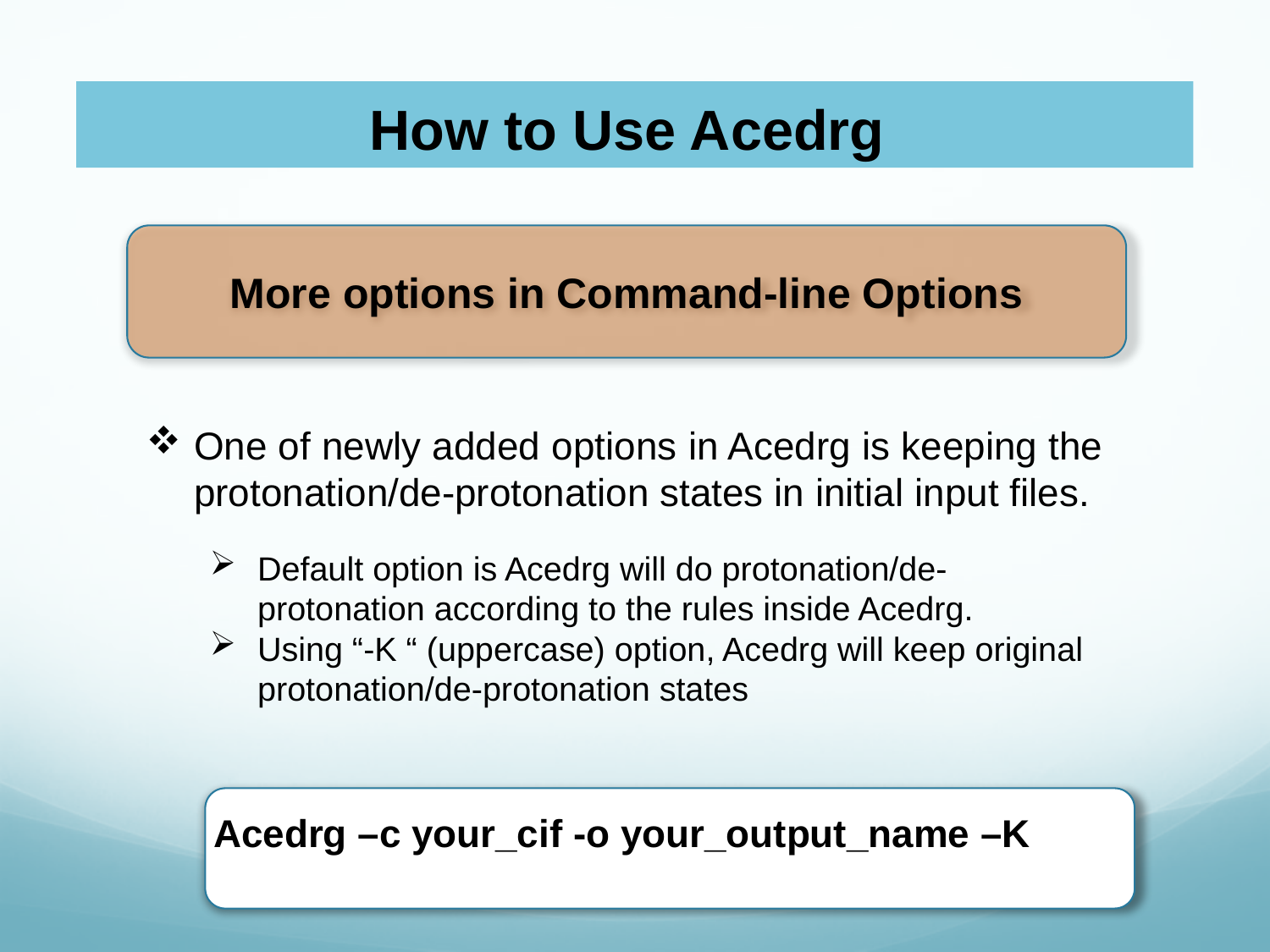

# How to Use Acedrg

More options in Command-line Options
One of newly added options in Acedrg is keeping the protonation/de-protonation states in initial input files.

Default option is Acedrg will do protonation/de-protonation according to the rules inside Acedrg.
Using “-K “ (uppercase) option, Acedrg will keep original protonation/de-protonation states

Acedrg –c your_cif -o your_output_name –K

We use small molecule structures in COD as the source for the values of bond lengths and angles.